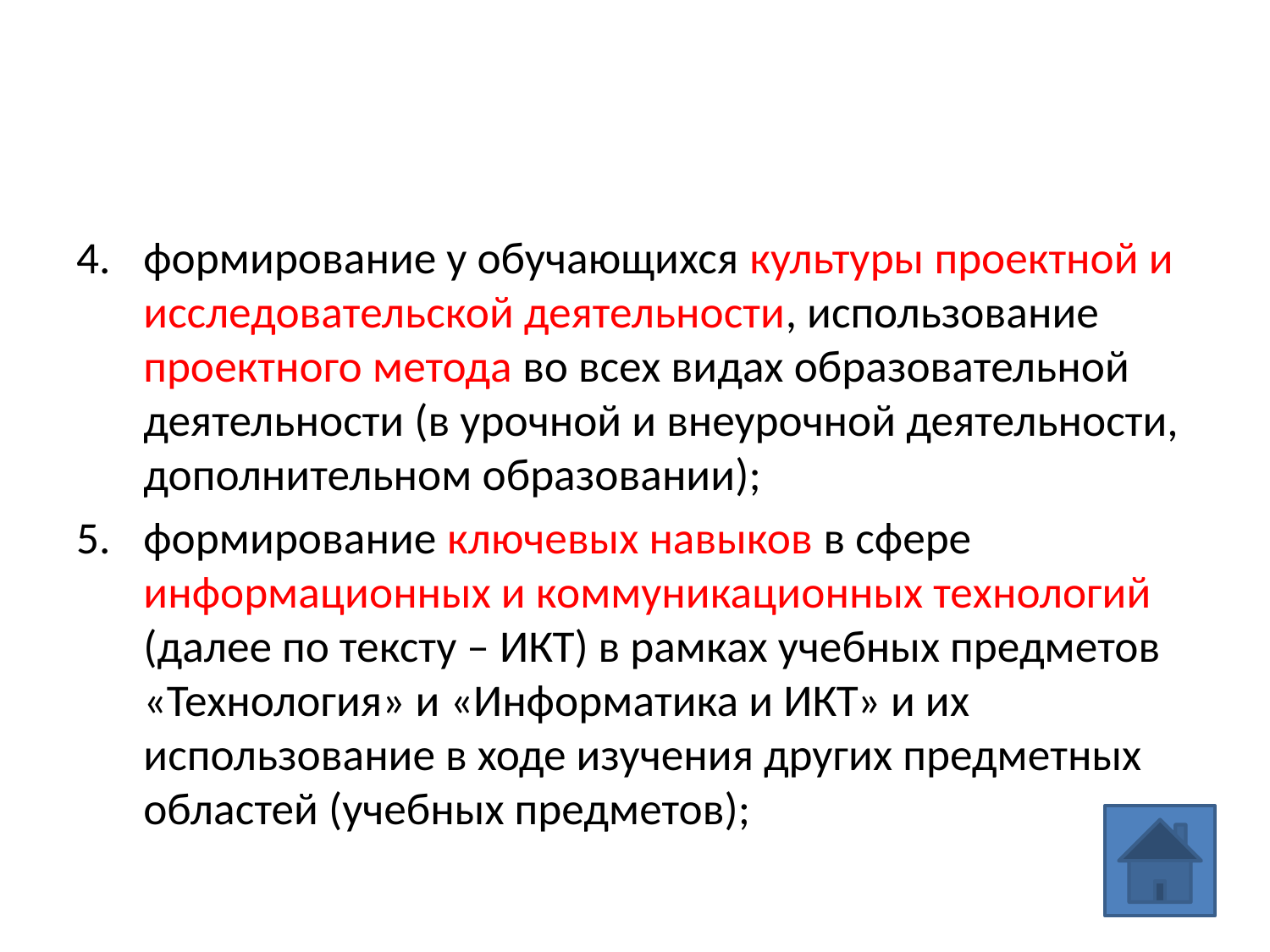

#
формирование у обучающихся культуры проектной и исследовательской деятельности, использование проектного метода во всех видах образовательной деятельности (в урочной и внеурочной деятельности, дополнительном образовании);
формирование ключевых навыков в сфере информационных и коммуникационных технологий (далее по тексту – ИКТ) в рамках учебных предметов «Технология» и «Информатика и ИКТ» и их использование в ходе изучения других предметных областей (учебных предметов);